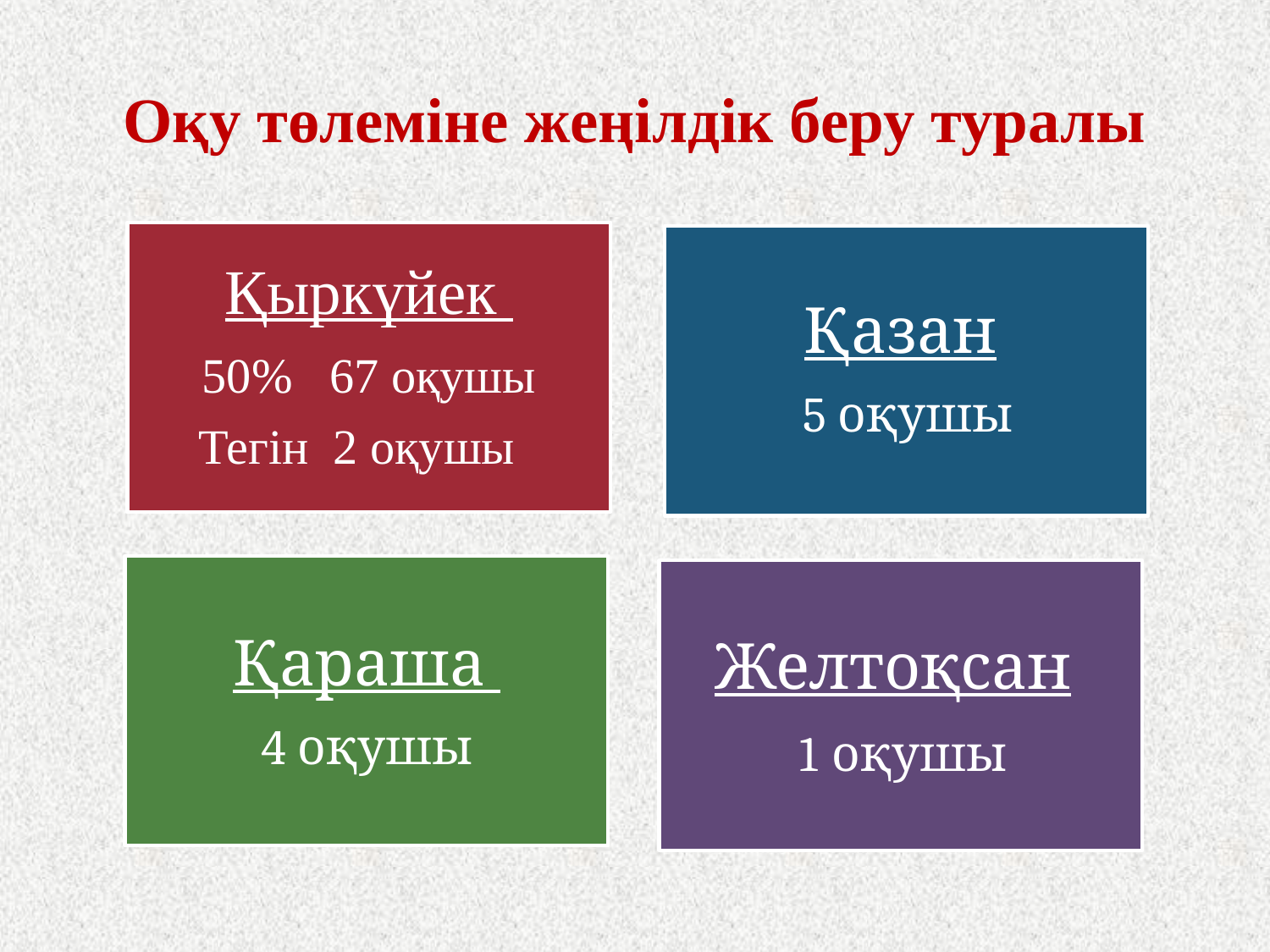

# Оқу төлеміне жеңілдік беру туралы
Қыркүйек
50%   67 оқушы
Тегін  2 оқушы
Қазан
5 оқушы

Қараша
4 оқушы

Желтоқсан
1 оқушы